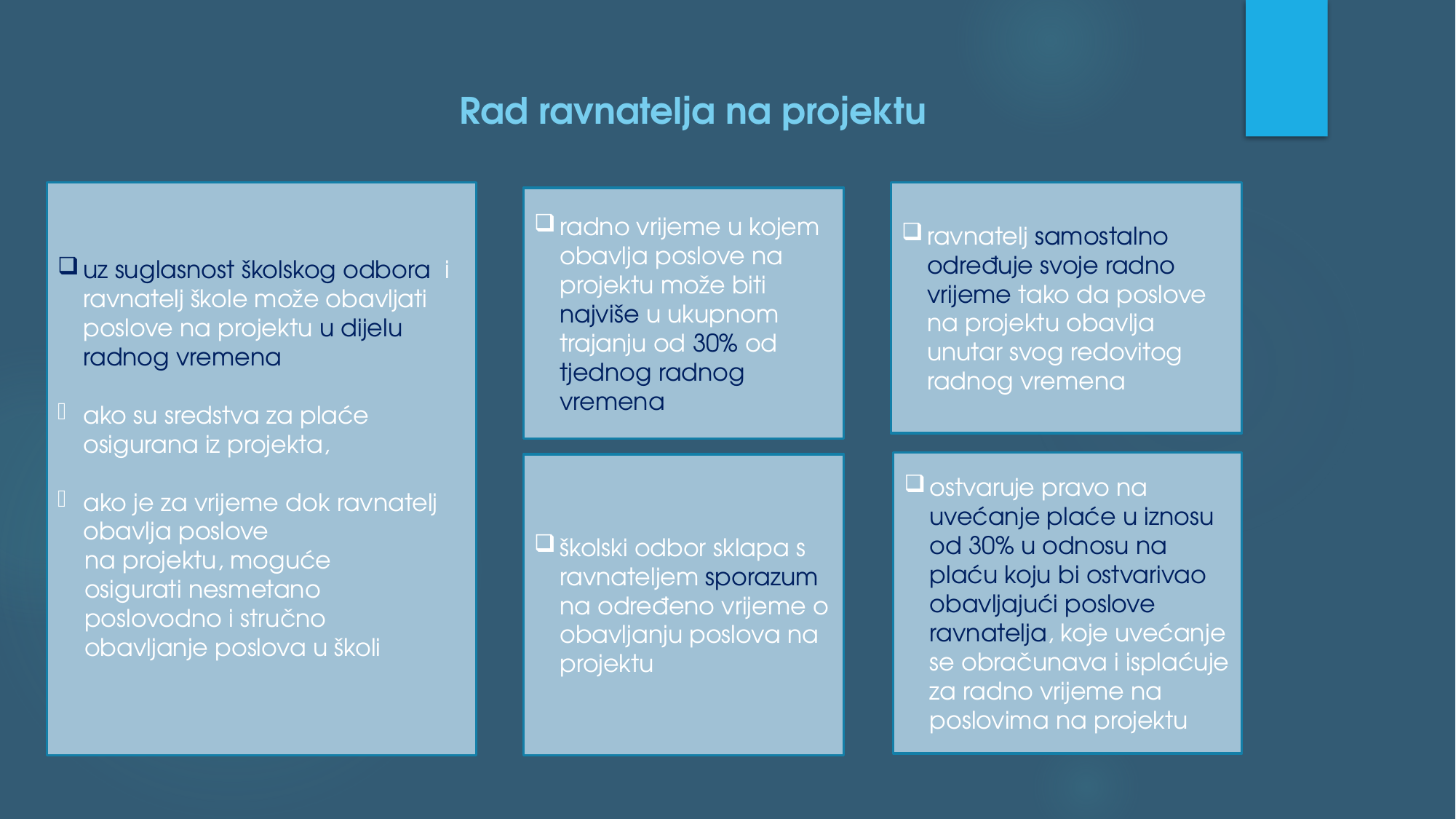

# Rad ravnatelja na projektu
uz suglasnost školskog odbora  i ravnatelj škole može obavljati poslove na projektu u dijelu radnog vremena

ako su sredstva za plaće osigurana iz projekta,

ako je za vrijeme dok ravnatelj obavlja poslove
    na projektu, moguće
    osigurati nesmetano
    poslovodno i stručno
    obavljanje poslova u školi

ravnatelj samostalno određuje svoje radno vrijeme tako da poslove na projektu obavlja unutar svog redovitog radnog vremena
radno vrijeme u kojem obavlja poslove na projektu može biti najviše u ukupnom trajanju od 30% od tjednog radnog vremena
ostvaruje pravo na uvećanje plaće u iznosu od 30% u odnosu na plaću koju bi ostvarivao obavljajući poslove ravnatelja, koje uvećanje se obračunava i isplaćuje za radno vrijeme na poslovima na projektu
školski odbor sklapa s ravnateljem sporazum na određeno vrijeme o obavljanju poslova na projektu